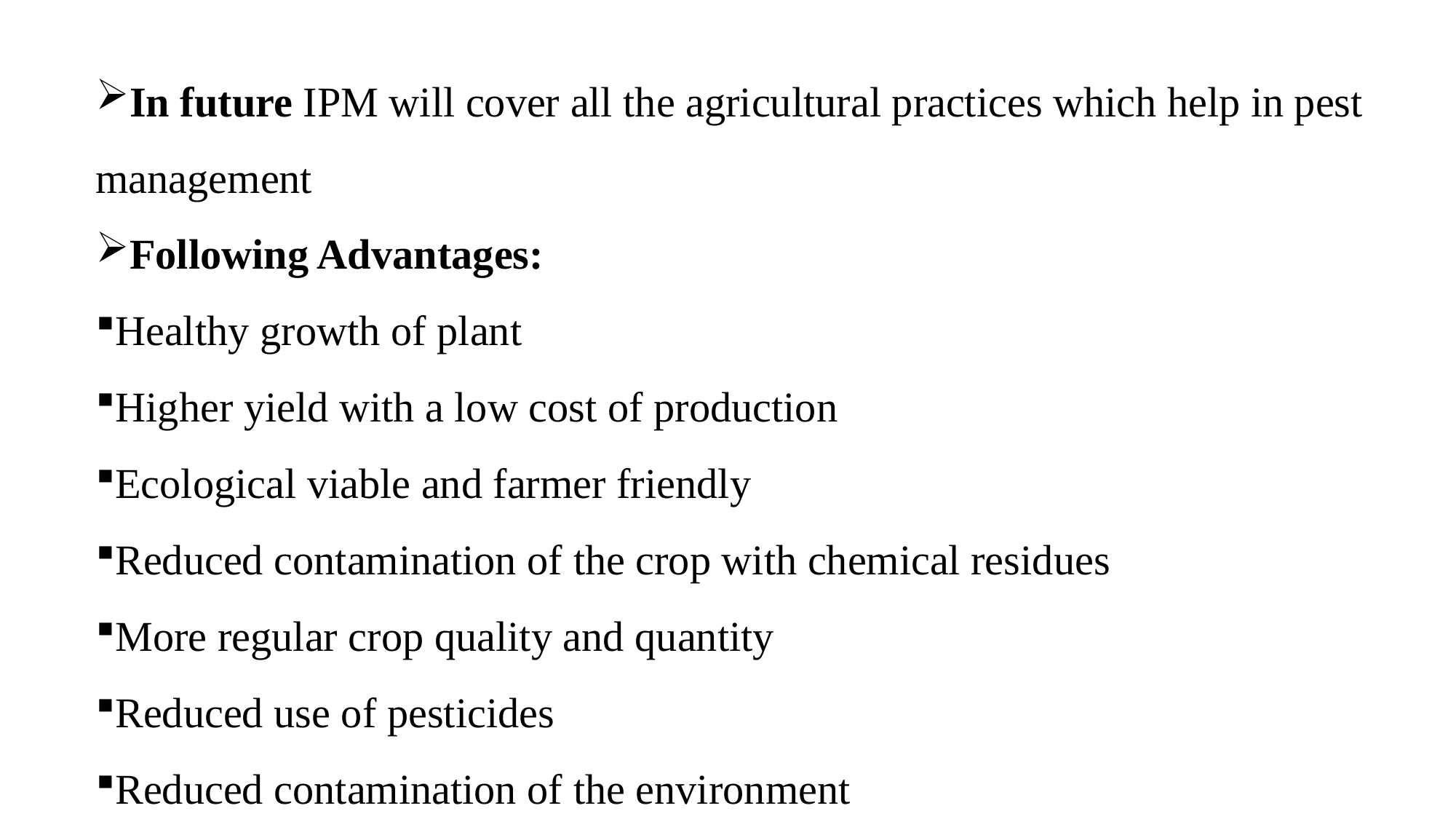

In future IPM will cover all the agricultural practices which help in pest management
Following Advantages:
Healthy growth of plant
Higher yield with a low cost of production
Ecological viable and farmer friendly
Reduced contamination of the crop with chemical residues
More regular crop quality and quantity
Reduced use of pesticides
Reduced contamination of the environment